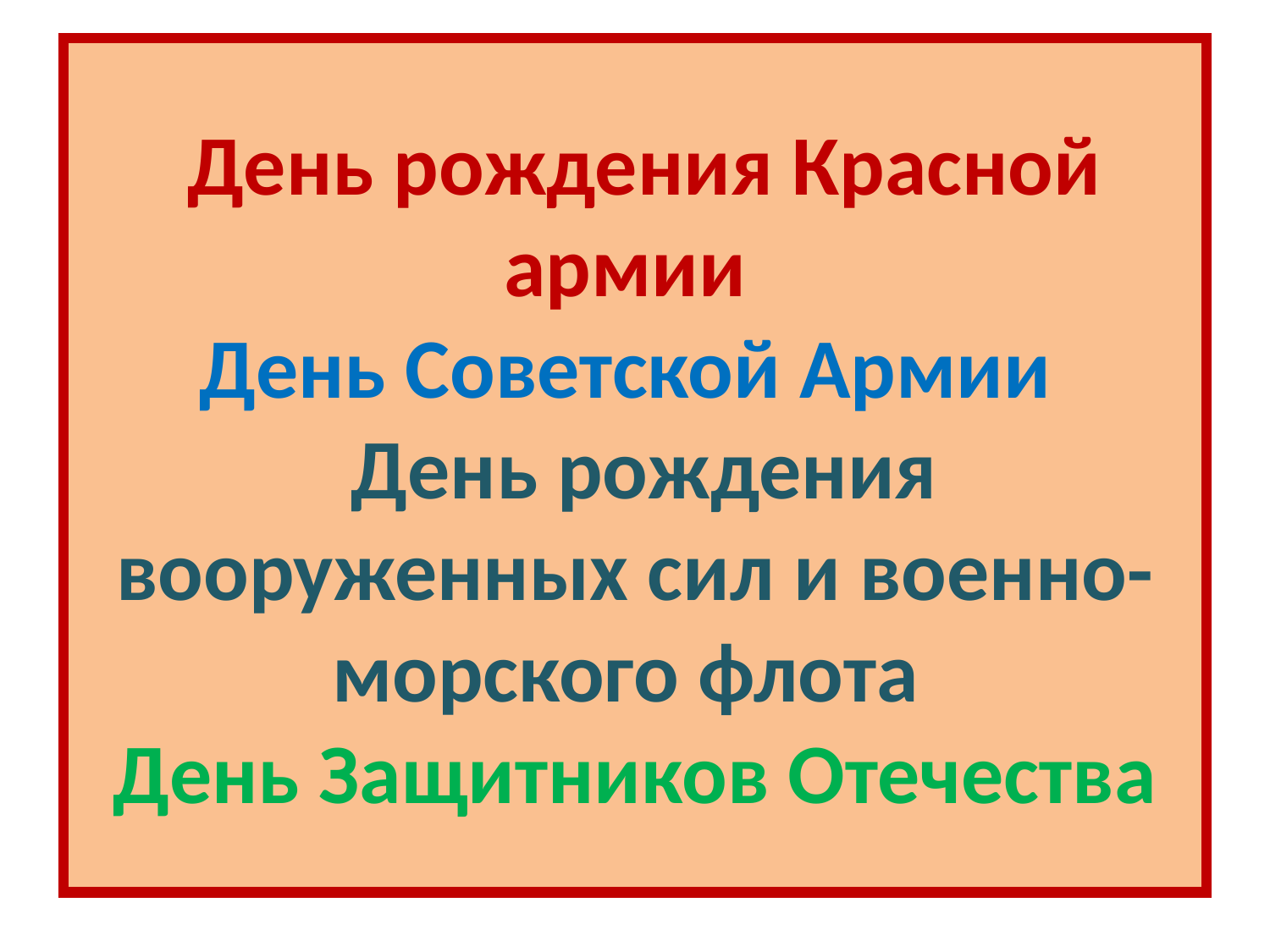

# День рождения Красной армии День Советской Армии День рождения вооруженных сил и военно-морского флота День Защитников Отечества